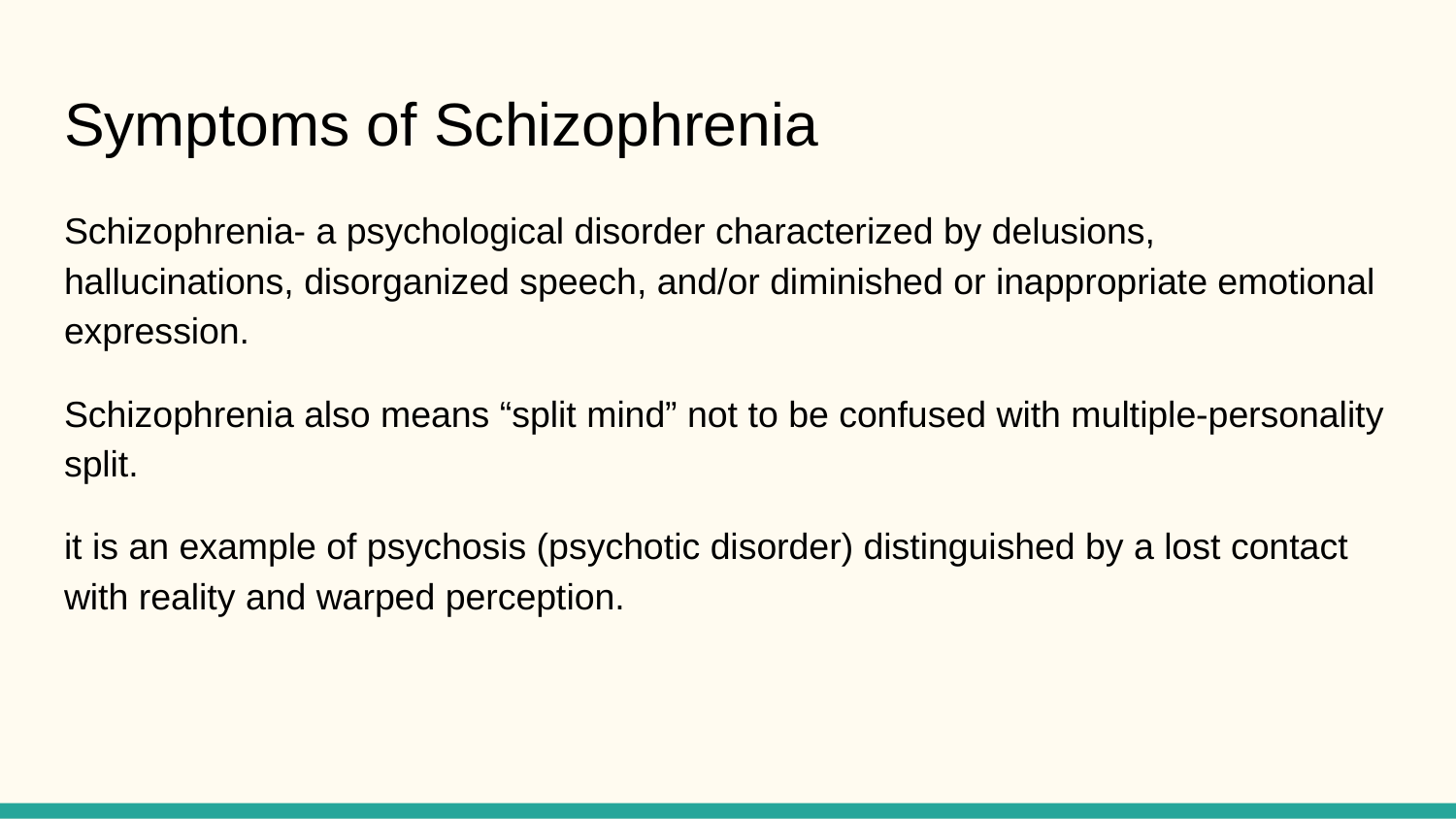

# Symptoms of Schizophrenia
Schizophrenia- a psychological disorder characterized by delusions, hallucinations, disorganized speech, and/or diminished or inappropriate emotional expression.
Schizophrenia also means “split mind” not to be confused with multiple-personality split.
it is an example of psychosis (psychotic disorder) distinguished by a lost contact with reality and warped perception.